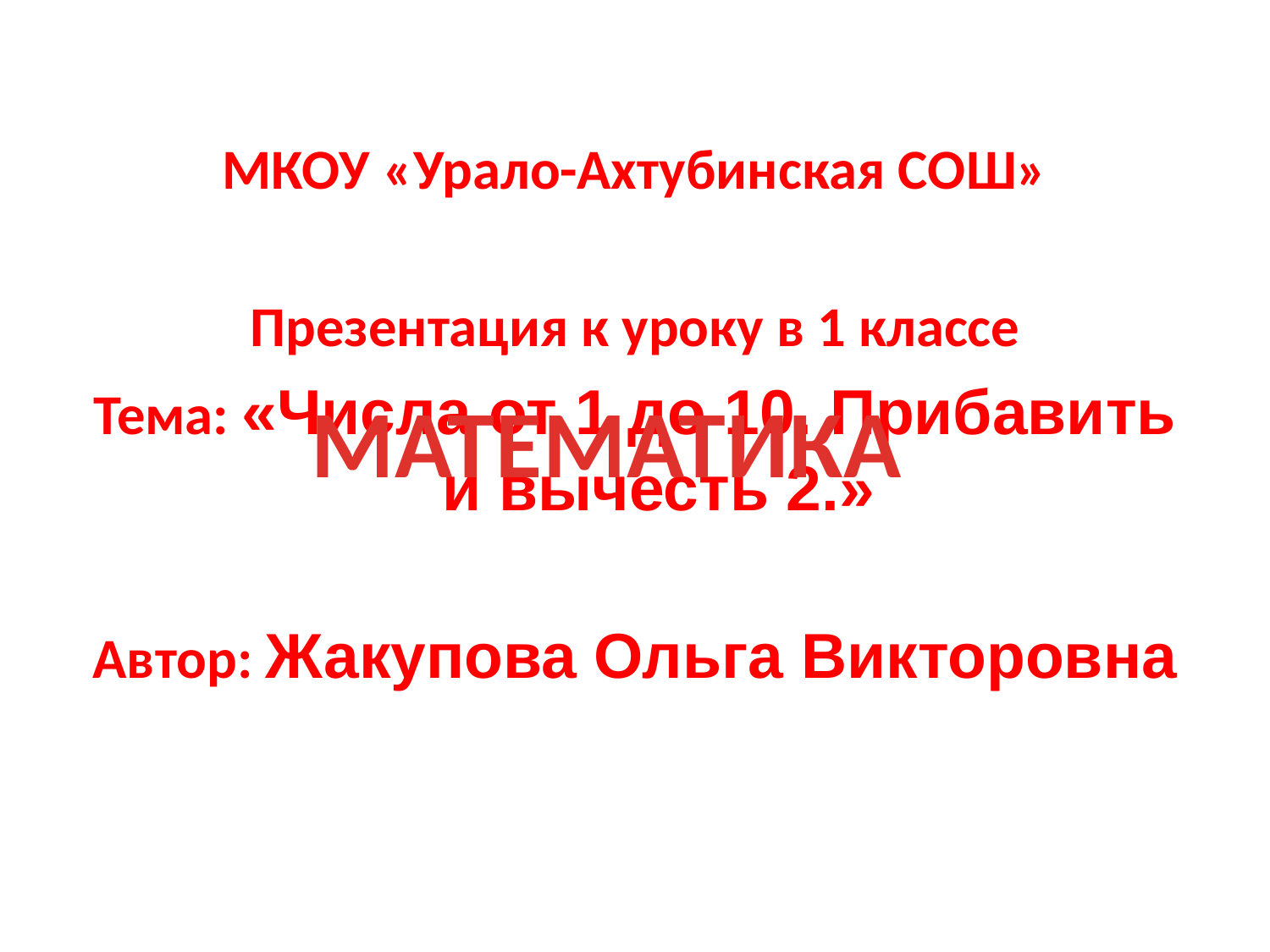

#
МКОУ «Урало-Ахтубинская СОШ»

Презентация к уроку в 1 классе
Тема: «Числа от 1 до 10. Прибавить и вычесть 2.»

Автор: Жакупова Ольга Викторовна
МАТЕМАТИКА